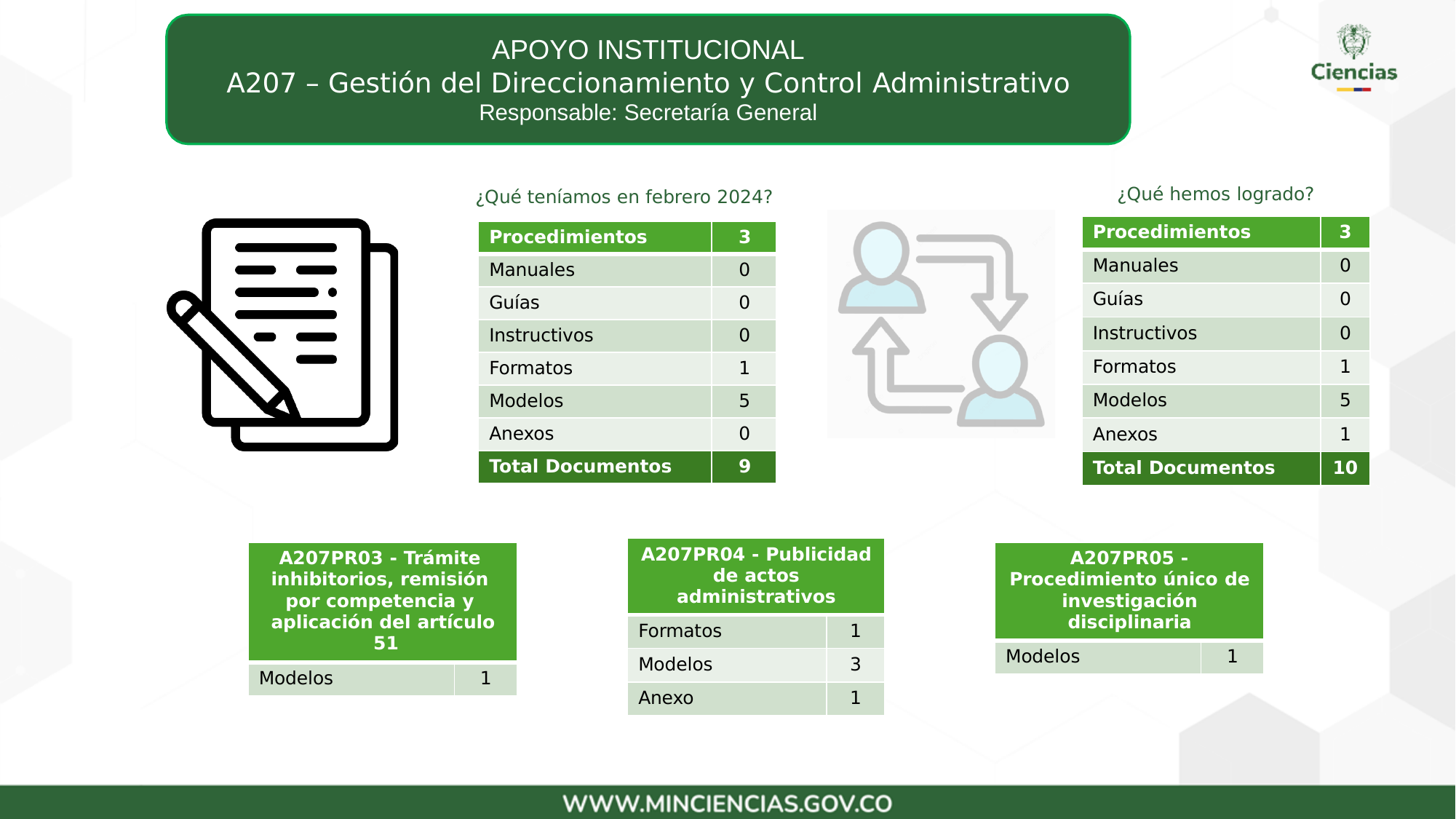

# APOYO INSTITUCIONAL
A207 – Gestión del Direccionamiento y Control Administrativo
Responsable: Secretaría General
¿Qué hemos logrado?
¿Qué teníamos en febrero 2024?

| Procedimientos | 3 |
| --- | --- |
| Manuales | 0 |
| Guías | 0 |
| Instructivos | 0 |
| Formatos | 1 |
| Modelos | 5 |
| Anexos | 1 |
| Total Documentos | 10 |

| Procedimientos | 3 |
| --- | --- |
| Manuales | 0 |
| Guías | 0 |
| Instructivos | 0 |
| Formatos | 1 |
| Modelos | 5 |
| Anexos | 0 |
| Total Documentos | 9 |
| A207PR04 - Publicidad de actos administrativos |  |
| --- | --- |
| Formatos | 1 |
| Modelos | 3 |
| Anexo | 1 |
| A207PR03 - Trámite inhibitorios, remisión por competencia y aplicación del artículo 51 |  |
| --- | --- |
| Modelos | 1 |
| A207PR05 - Procedimiento único de investigación disciplinaria |  |
| --- | --- |
| Modelos | 1 |